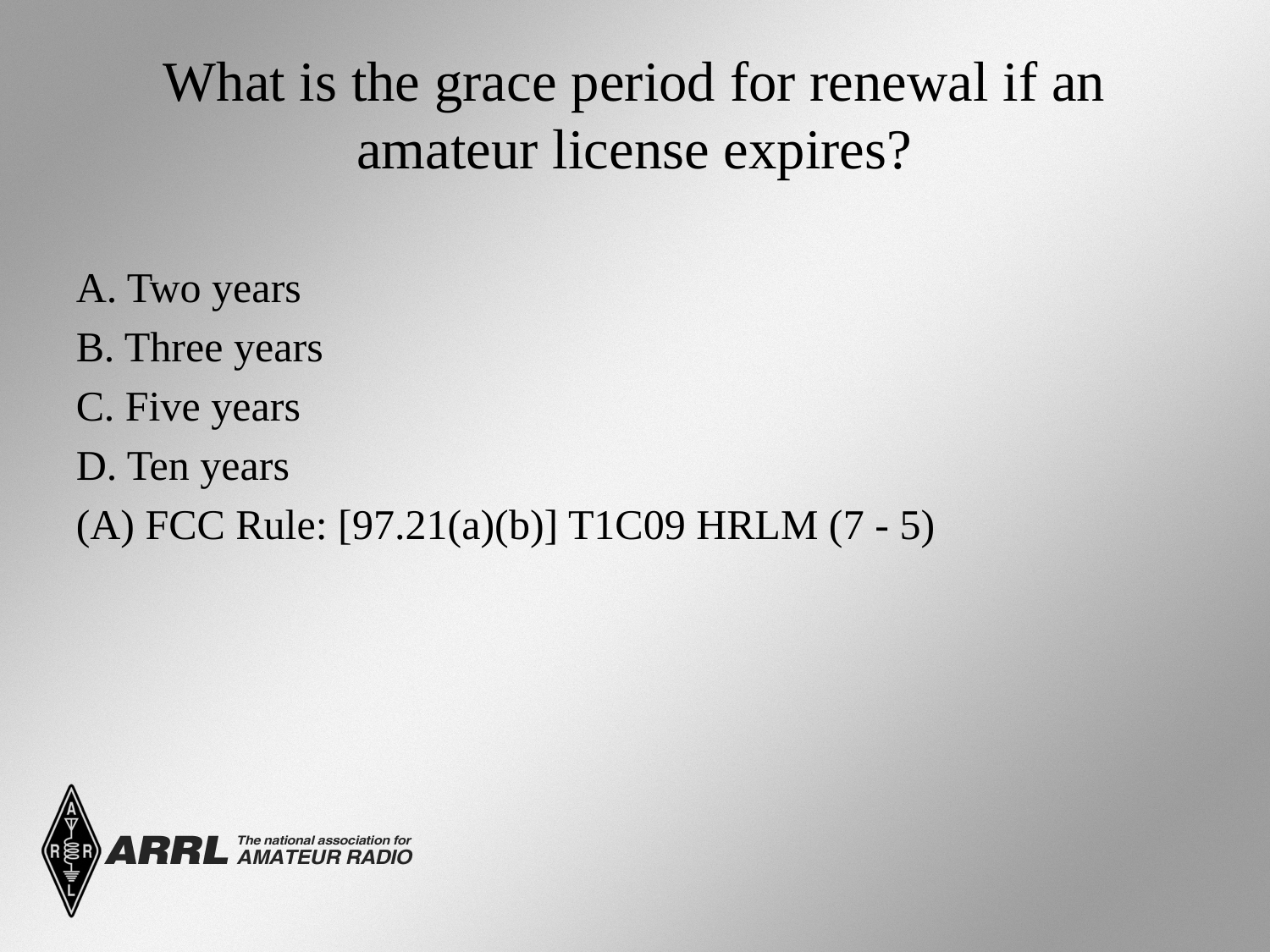

# What is the grace period for renewal if an amateur license expires?
A. Two years
B. Three years
C. Five years
D. Ten years
(A) FCC Rule: [97.21(a)(b)] T1C09 HRLM (7 - 5)